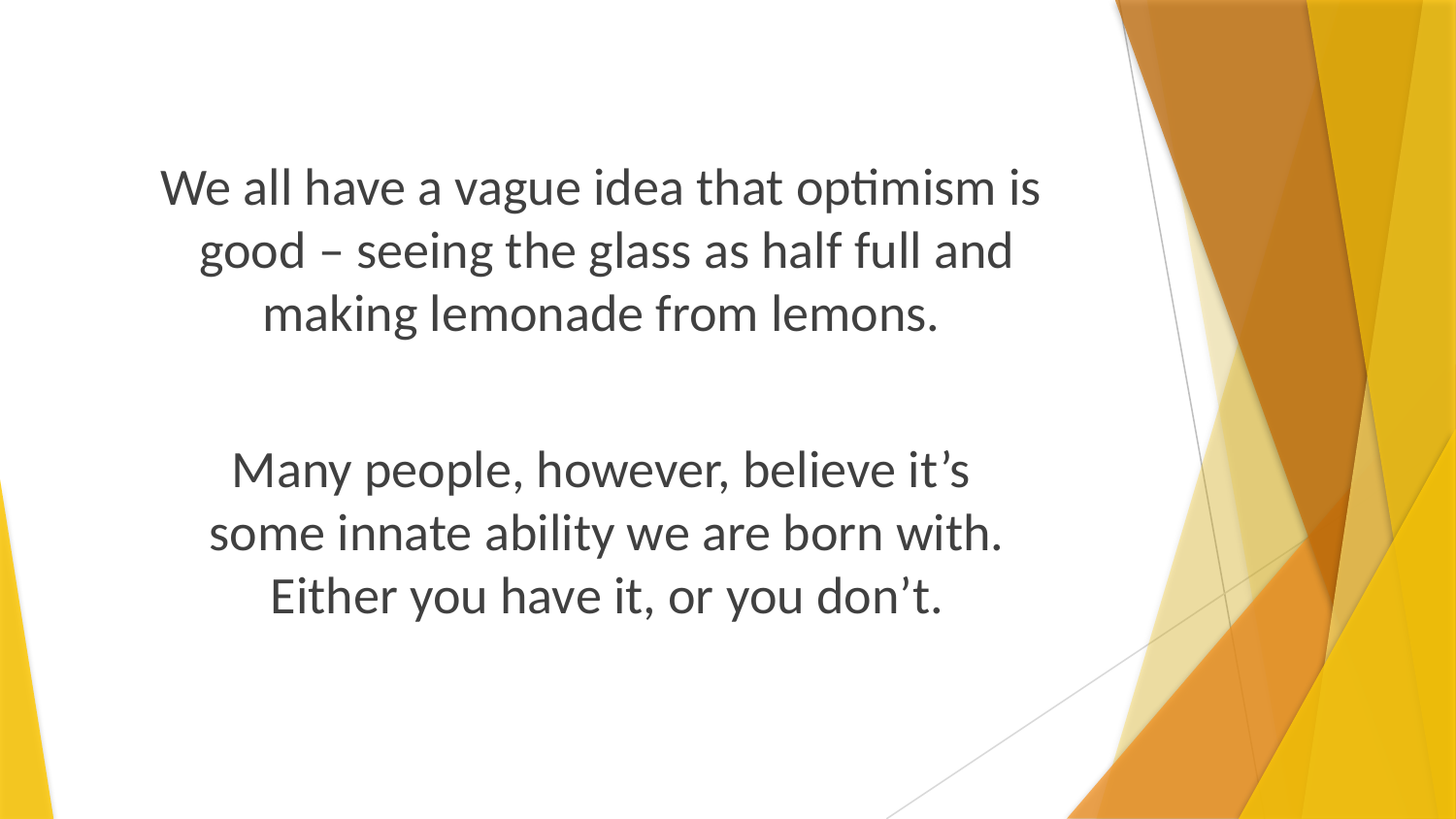

We all have a vague idea that optimism is
good – seeing the glass as half full and
making lemonade from lemons.

Many people, however, believe it’s
some innate ability we are born with.
Either you have it, or you don’t.